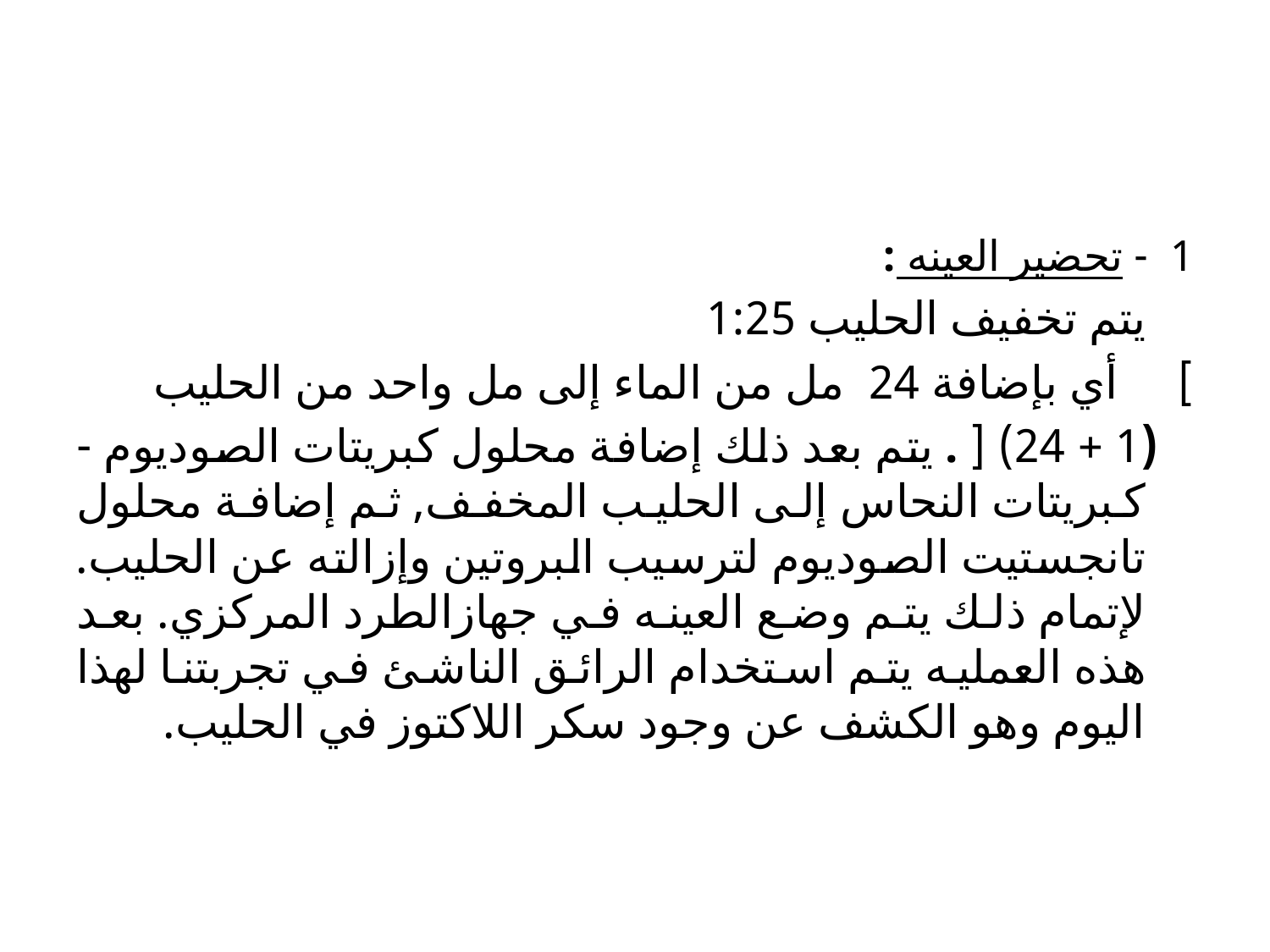

#
1  - تحضير العينه :
    يتم تخفيف الحليب 1:25
]     أي بإضافة 24  مل من الماء إلى مل واحد من الحليب
   (1 + 24) [ . يتم بعد ذلك إضافة محلول كبريتات الصوديوم - كبريتات النحاس إلى الحليب المخفف, ثم إضافة محلول تانجستيت الصوديوم لترسيب البروتين وإزالته عن الحليب. لإتمام ذلك يتم وضع العينه في جهازالطرد المركزي. بعد هذه العمليه يتم استخدام الرائق الناشئ في تجربتنا لهذا اليوم وهو الكشف عن وجود سكر اللاكتوز في الحليب.